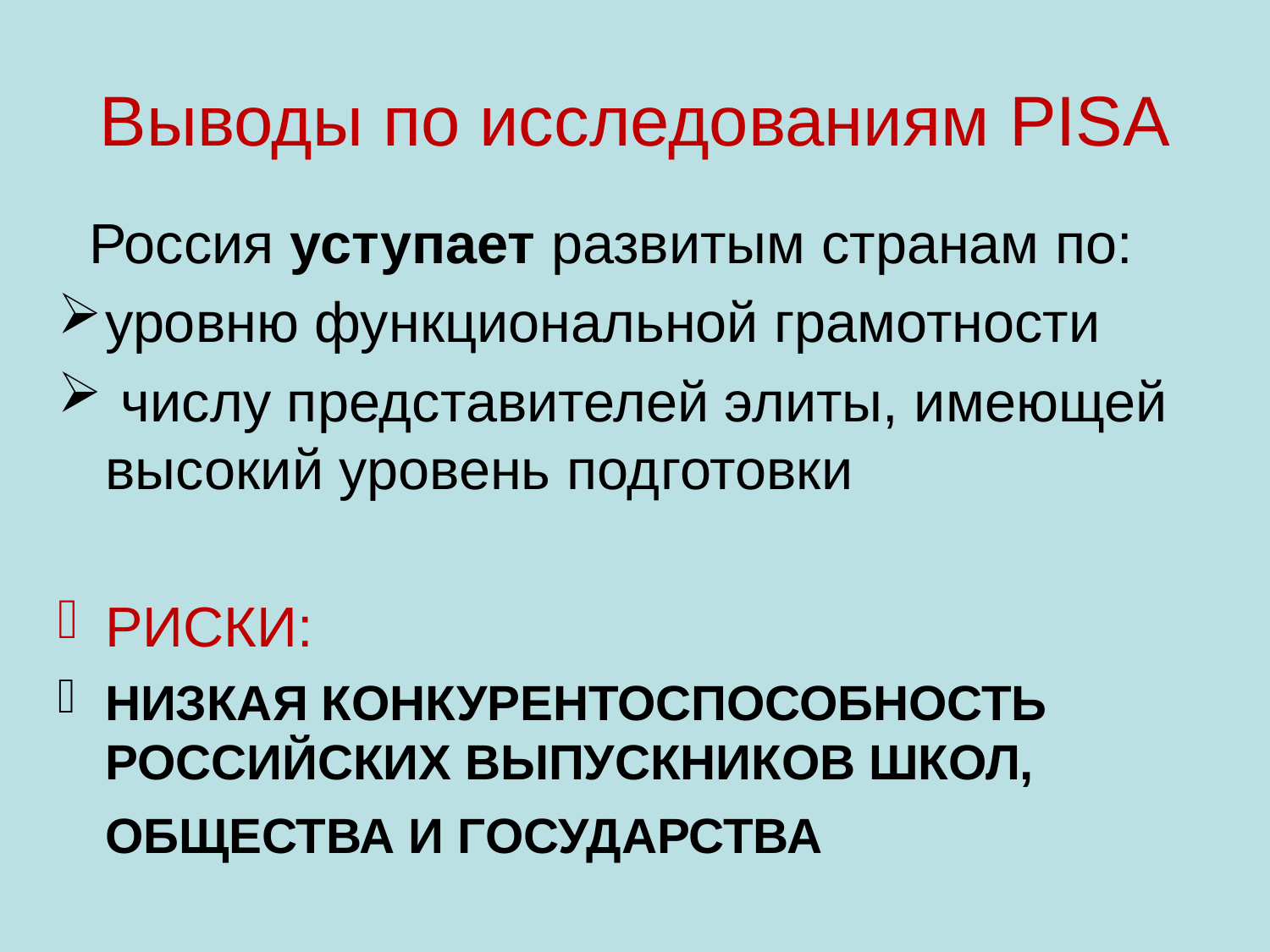

Выводы по исследованиям PISA
  Россия уступает развитым странам по:
уровню функциональной грамотности
 числу представителей элиты, имеющей высокий уровень подготовки

РИСКИ:
НИЗКАЯ КОНКУРЕНТОСПОСОБНОСТЬ РОССИЙСКИХ ВЫПУСКНИКОВ ШКОЛ, ОБЩЕСТВА И ГОСУДАРСТВА